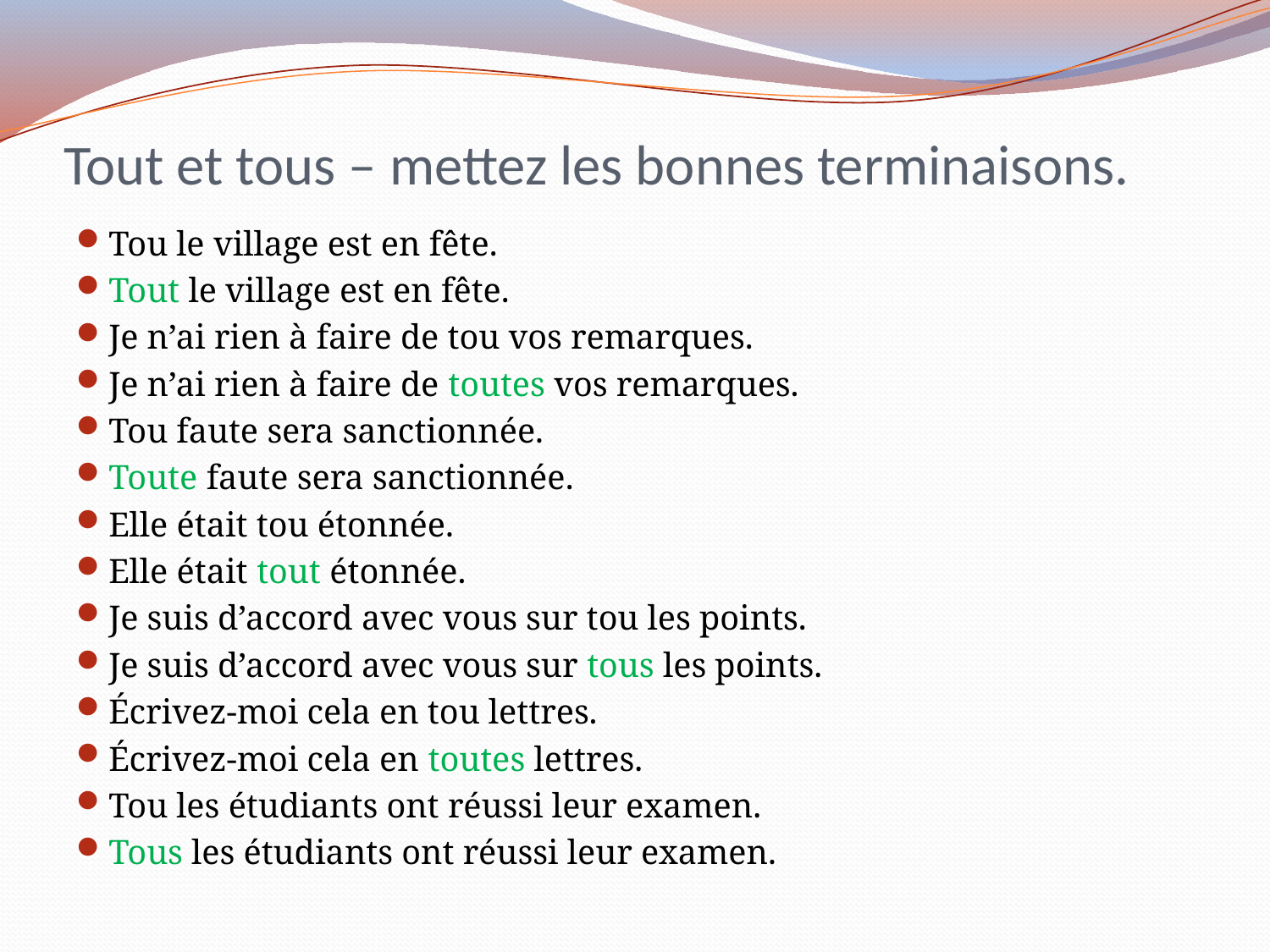

# Tout et tous – mettez les bonnes terminaisons.
Tou le village est en fête.
Tout le village est en fête.
Je n’ai rien à faire de tou vos remarques.
Je n’ai rien à faire de toutes vos remarques.
Tou faute sera sanctionnée.
Toute faute sera sanctionnée.
Elle était tou étonnée.
Elle était tout étonnée.
Je suis d’accord avec vous sur tou les points.
Je suis d’accord avec vous sur tous les points.
Écrivez-moi cela en tou lettres.
Écrivez-moi cela en toutes lettres.
Tou les étudiants ont réussi leur examen.
Tous les étudiants ont réussi leur examen.